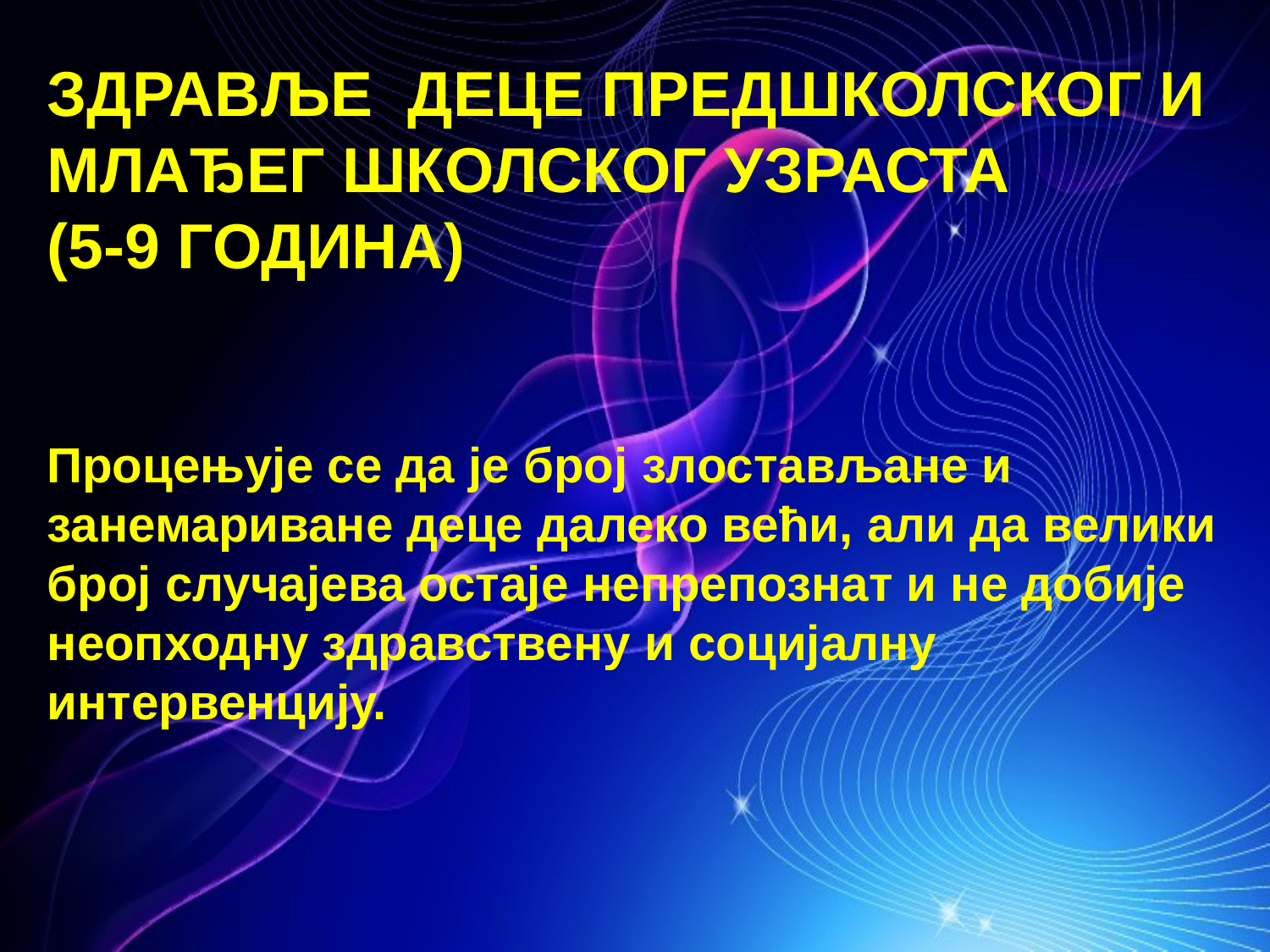

ЗДРАВЉЕ  ДЕЦЕ ПРЕДШКОЛСКОГ И МЛАЂЕГ ШКОЛСКОГ УЗРАСТА
(5-9 ГОДИНА)

Процењује се да је број злостављане и занемариване деце далеко већи, али да велики број случајева остаје непрепознат и не добије неопходну здравствену и социјалну интервенцију.